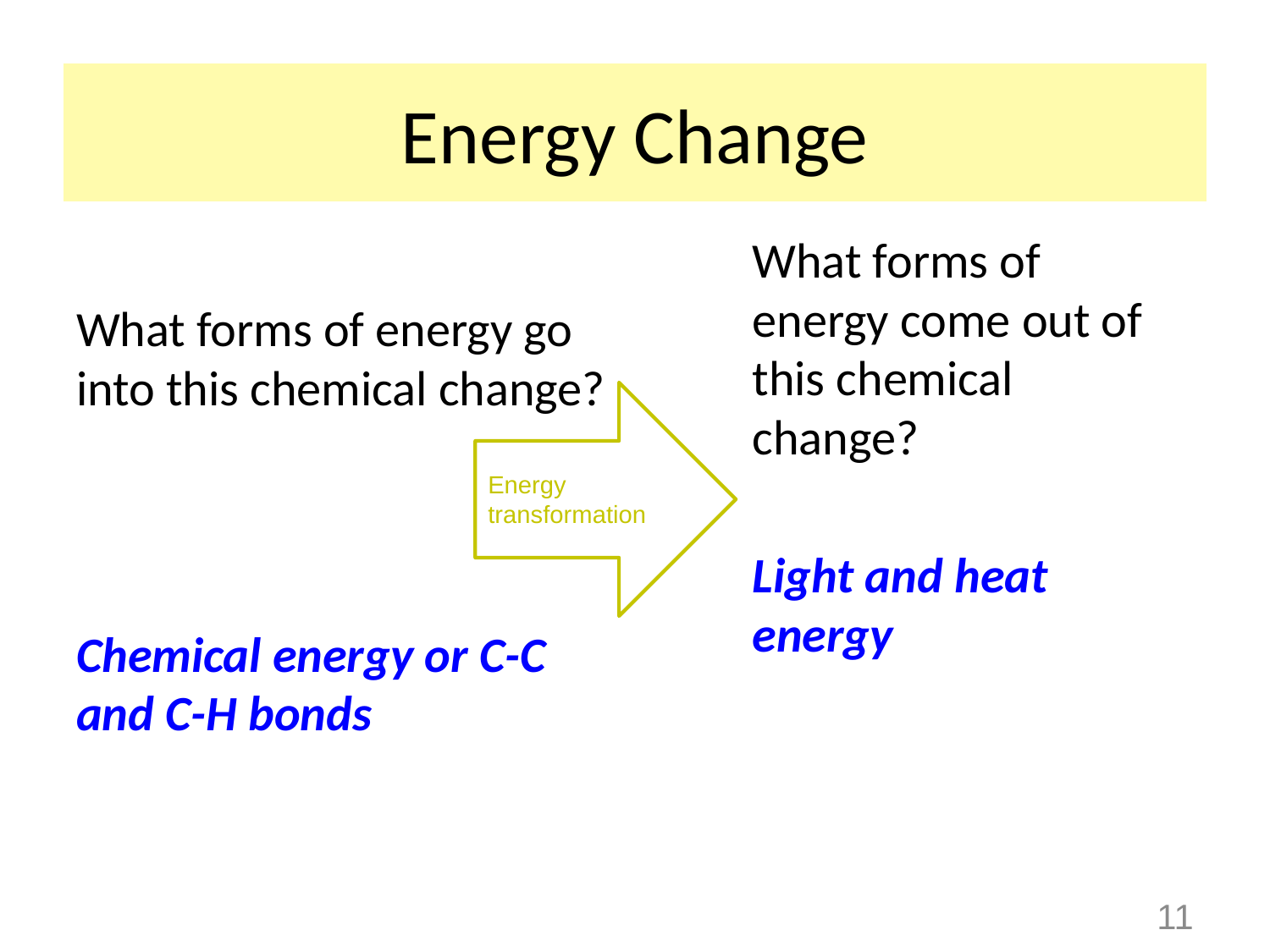

# Energy Change
What forms of energy come out of this chemical change?

Light and heat energy

What forms of energy go into this chemical change?

Chemical energy or C-C and C-H bonds

Energy transformation

11